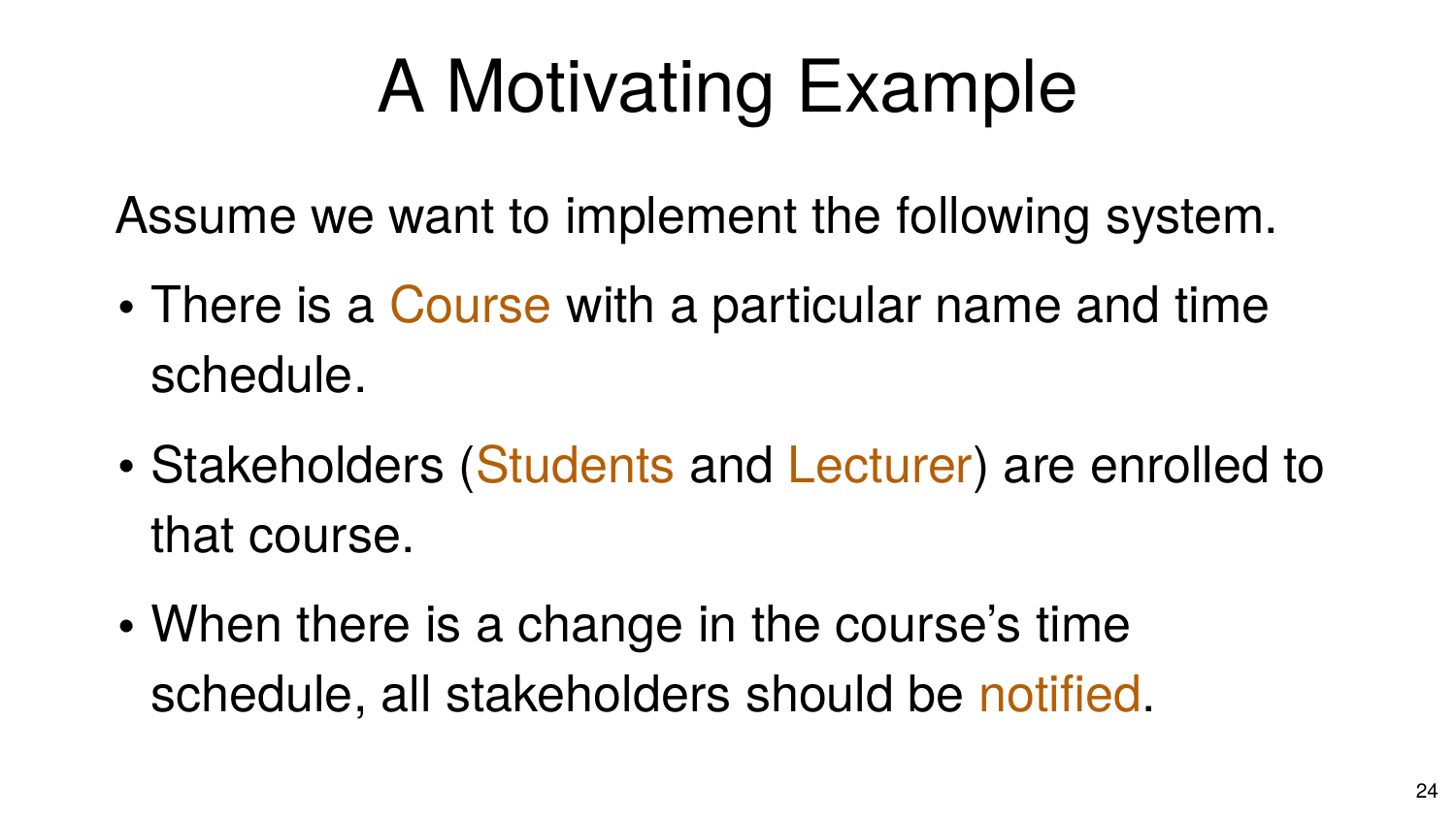

# A Motivating Example
Assume we want to implement the following system.
There is a Course with a particular name and time schedule.
Stakeholders (Students and Lecturer) are enrolled to that course.
When there is a change in the course’s time schedule, all stakeholders should be notified.
24